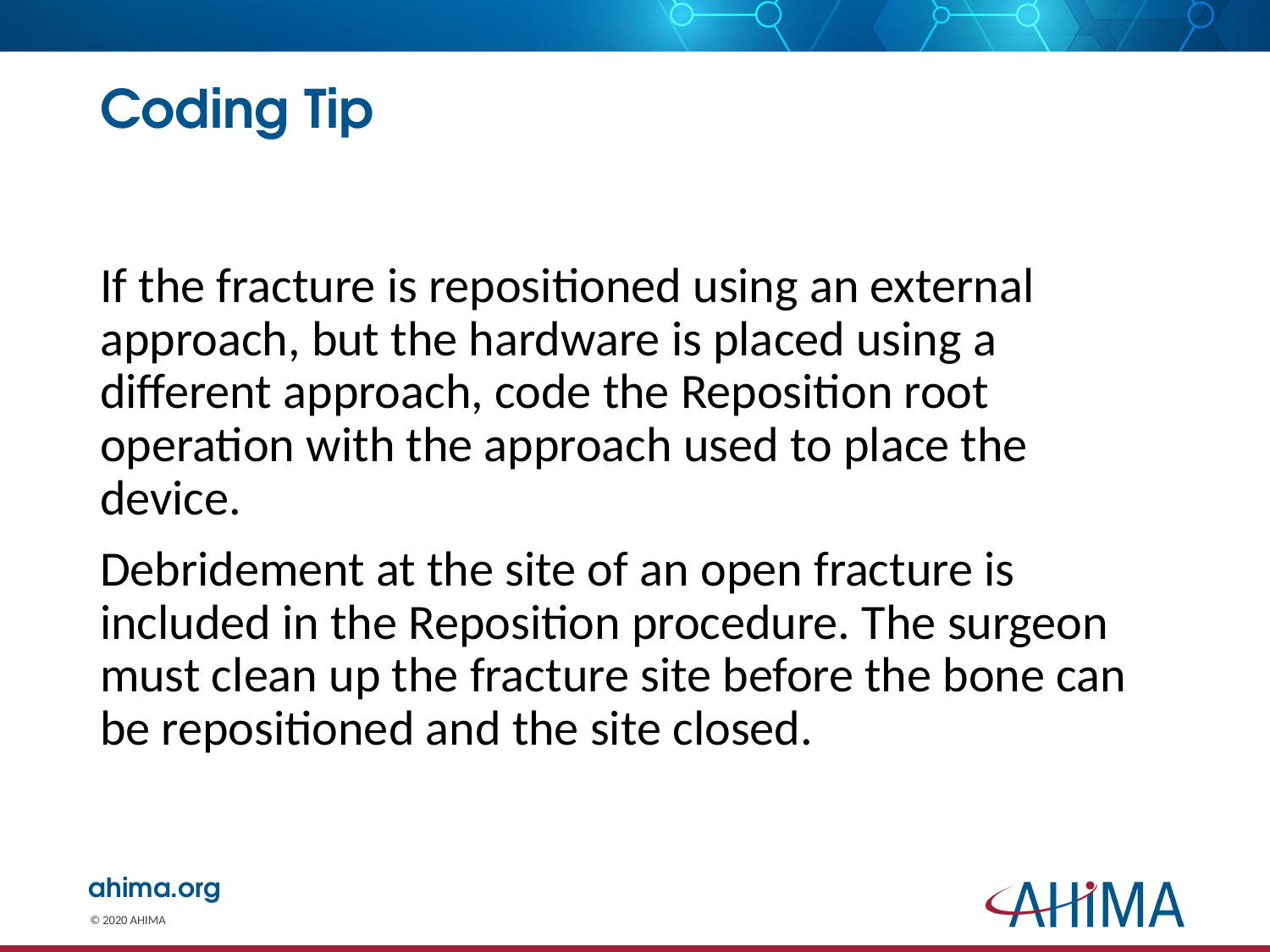

# Coding Tip
If the fracture is repositioned using an external approach, but the hardware is placed using a different approach, code the Reposition root operation with the approach used to place the device.
Debridement at the site of an open fracture is included in the Reposition procedure. The surgeon must clean up the fracture site before the bone can be repositioned and the site closed.